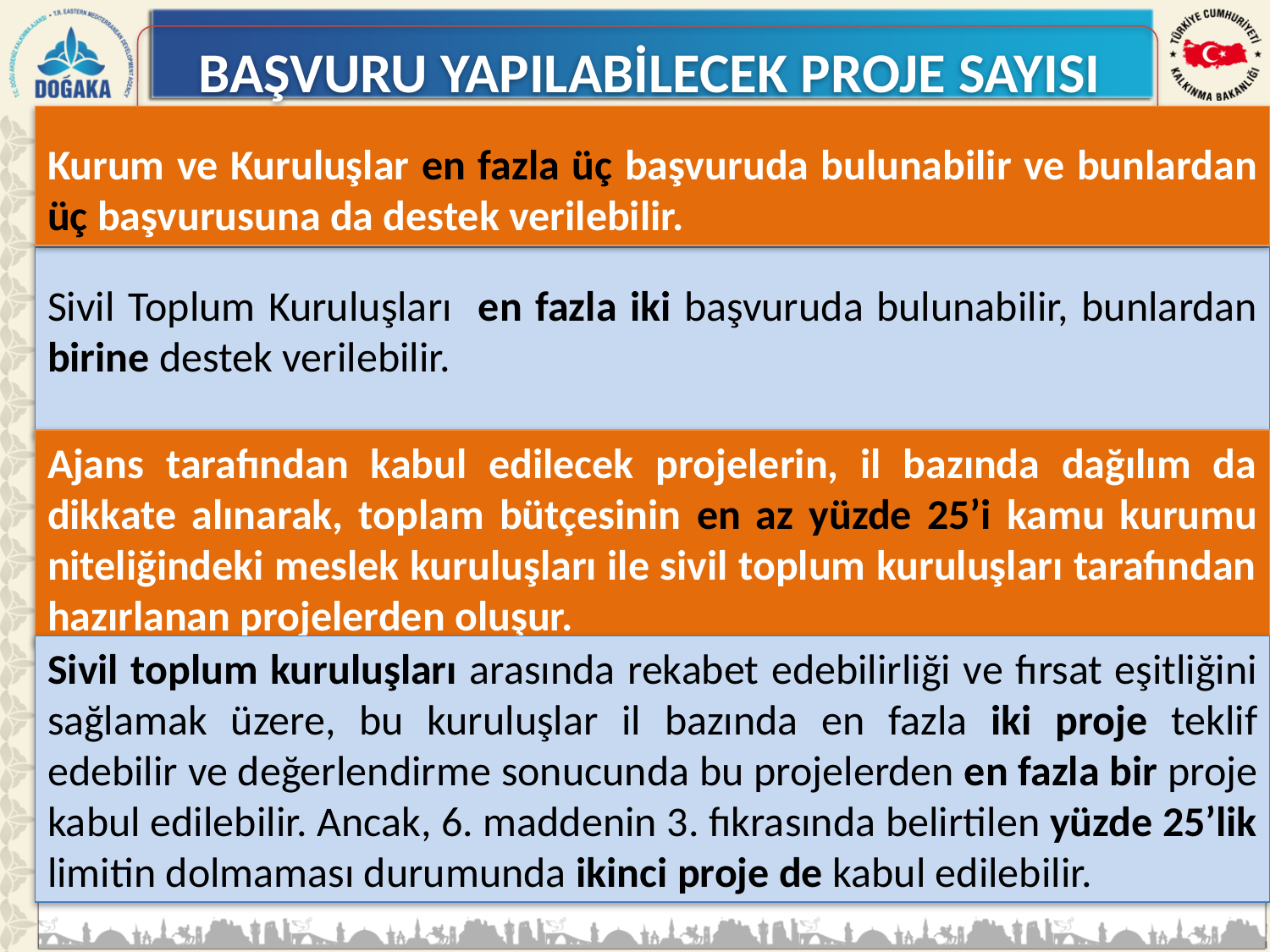

BAŞVURU YAPILABİLECEK PROJE SAYISI

Kurum ve Kuruluşlar en fazla üç başvuruda bulunabilir ve bunlardan üç başvurusuna da destek verilebilir.

Sivil Toplum Kuruluşları  en fazla iki başvuruda bulunabilir, bunlardan birine destek verilebilir.

Ajans tarafından kabul edilecek projelerin, il bazında dağılım da dikkate alınarak, toplam bütçesinin en az yüzde 25’i kamu kurumu niteliğindeki meslek kuruluşları ile sivil toplum kuruluşları tarafından hazırlanan projelerden oluşur.
Sivil toplum kuruluşları arasında rekabet edebilirliği ve fırsat eşitliğini sağlamak üzere, bu kuruluşlar il bazında en fazla iki proje teklif edebilir ve değerlendirme sonucunda bu projelerden en fazla bir proje kabul edilebilir. Ancak, 6. maddenin 3. fıkrasında belirtilen yüzde 25’lik limitin dolmaması durumunda ikinci proje de kabul edilebilir.